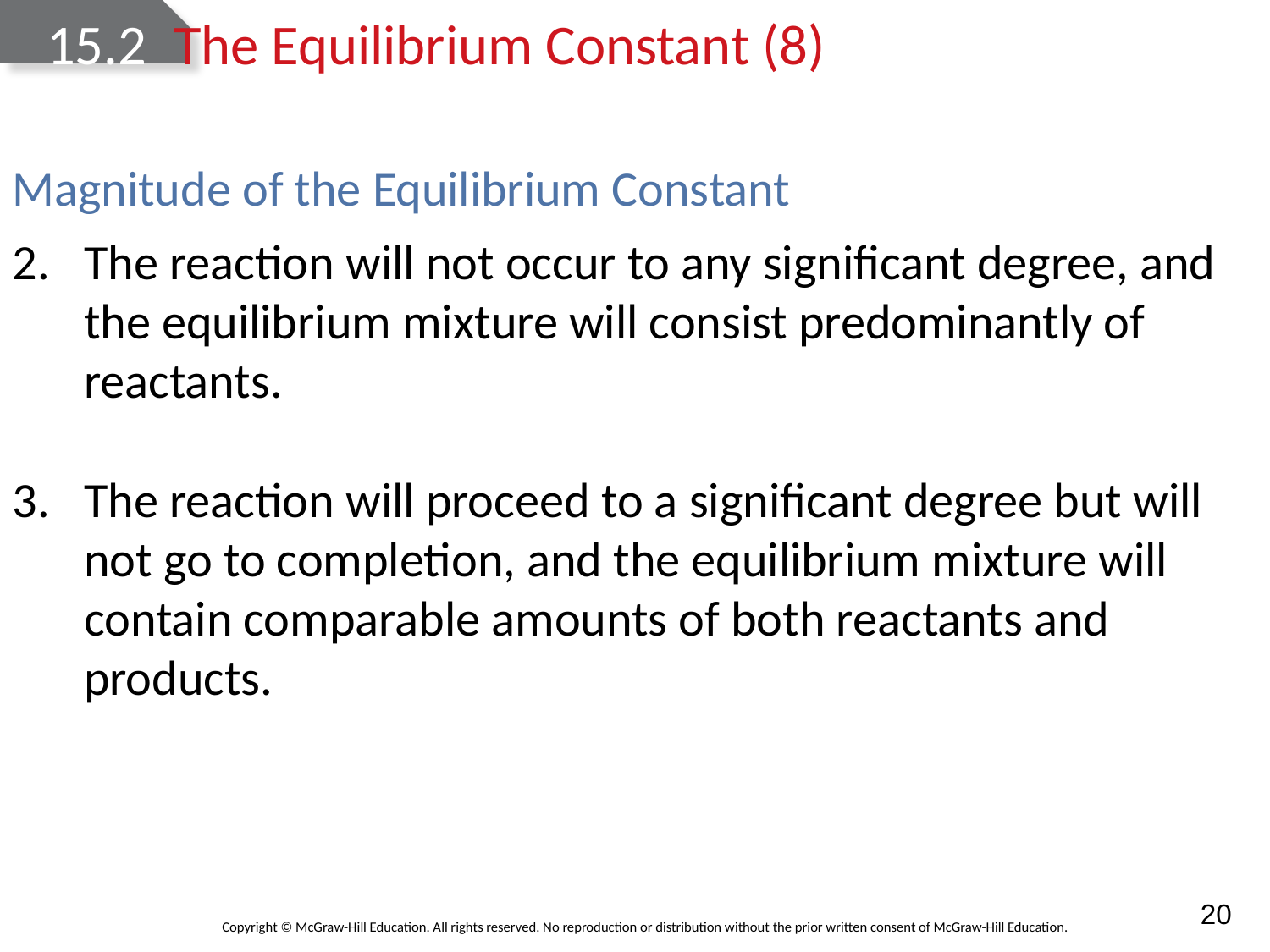

# 15.2	The Equilibrium Constant (8)
Magnitude of the Equilibrium Constant
The reaction will not occur to any significant degree, and the equilibrium mixture will consist predominantly of reactants.
The reaction will proceed to a significant degree but will not go to completion, and the equilibrium mixture will contain comparable amounts of both reactants and products.